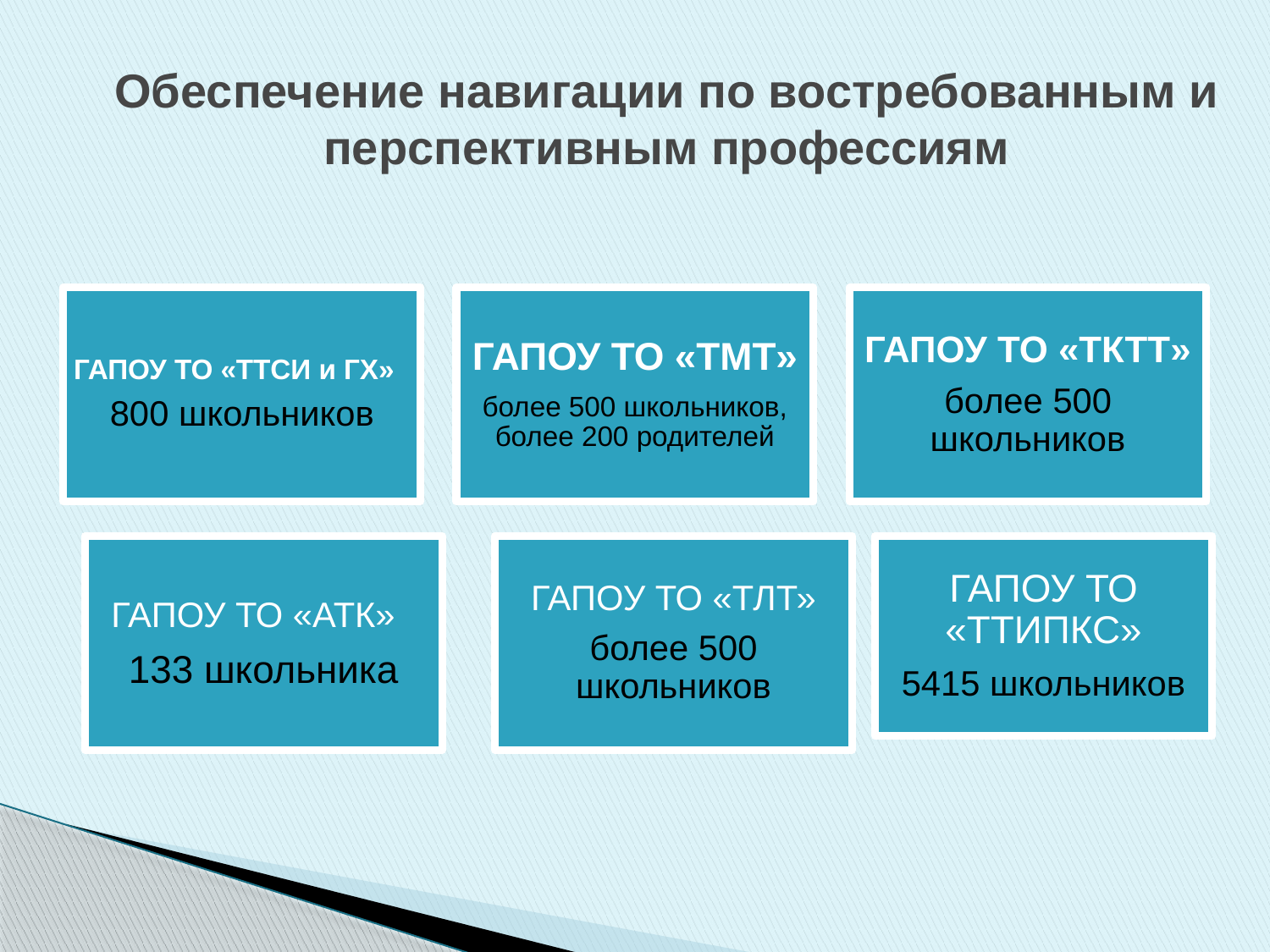

# Обеспечение навигации по востребованным и перспективным профессиям
ГАПОУ ТО «ТТСИ и ГХ»
800 школьников
ГАПОУ ТО «ТМТ»
более 500 школьников, более 200 родителей
ГАПОУ ТО «ТКТТ»
более 500 школьников
ГАПОУ ТО «АТК»
133 школьника
ГАПОУ ТО «ТЛТ»
более 500 школьников

ГАПОУ ТО «ТТИПКС»
5415 школьников